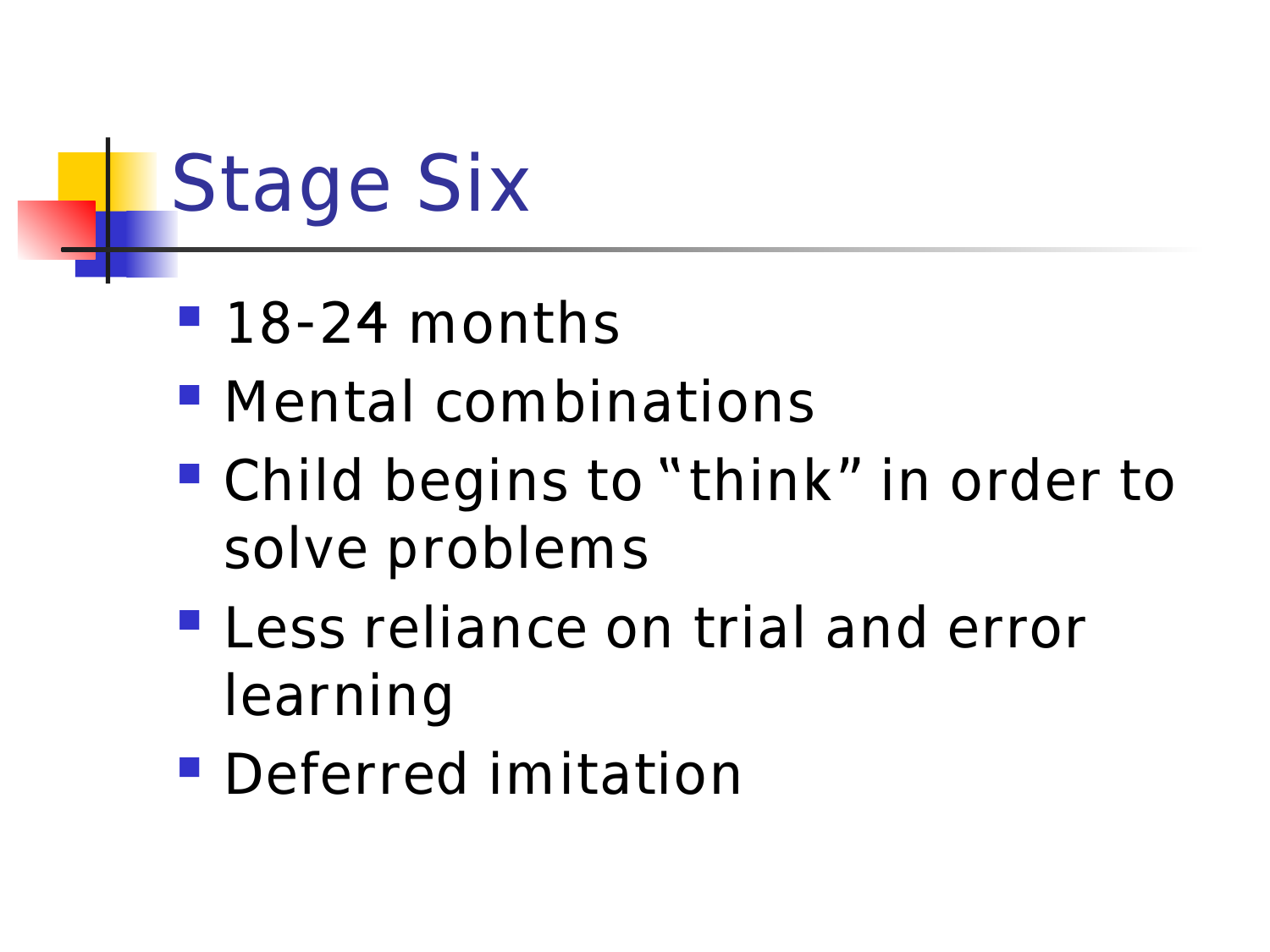

# Stage Six
18-24 months
Mental combinations
Child begins to “think” in order to solve problems
Less reliance on trial and error learning
Deferred imitation